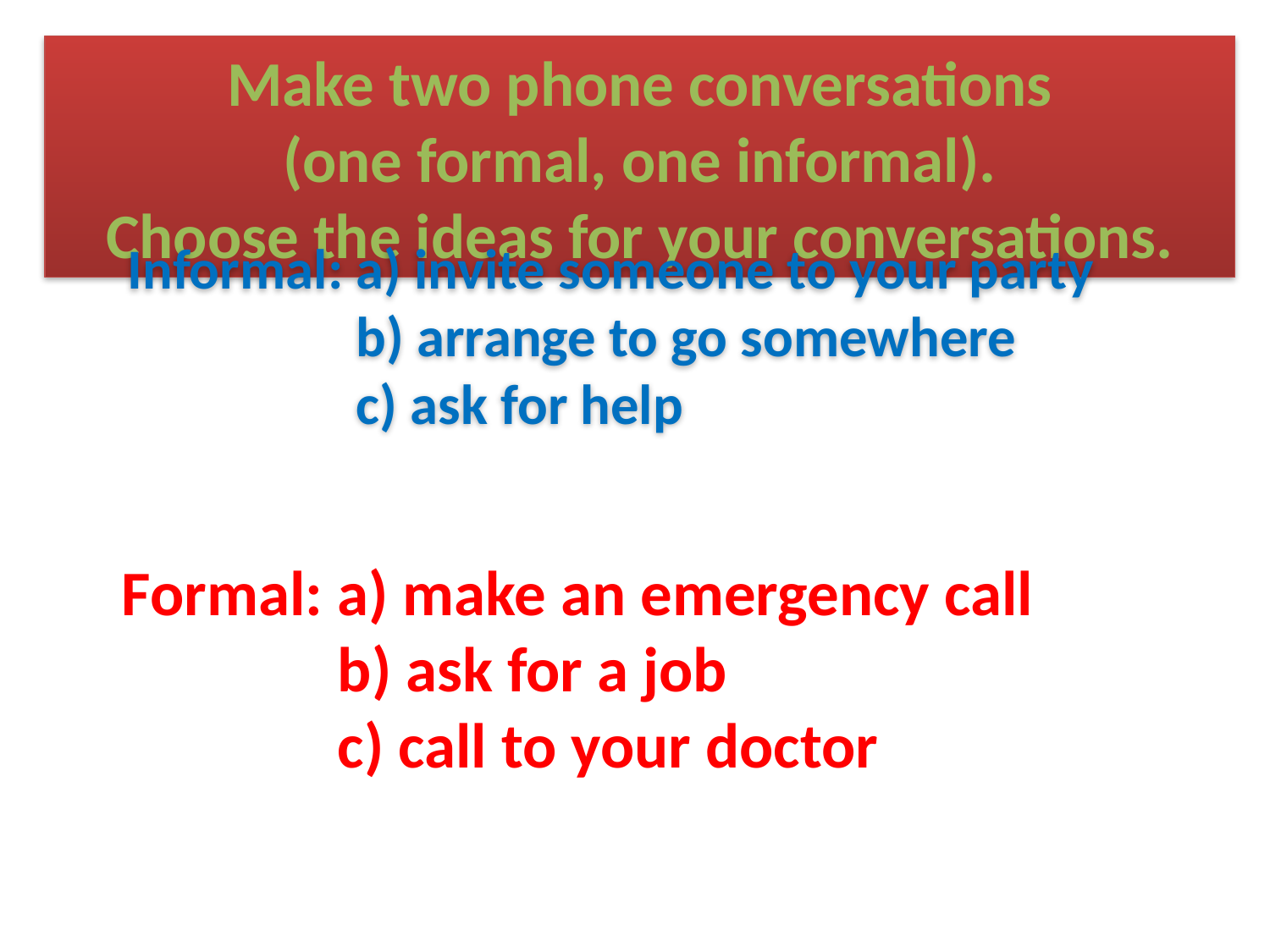

Make two phone conversations
(one formal, one informal).
Choose the ideas for your conversations.
Informal: a) invite someone to your party
                  b) arrange to go somewhere
                  c) ask for help
Formal: a) make an emergency call
               b) ask for a job
               c) call to your doctor